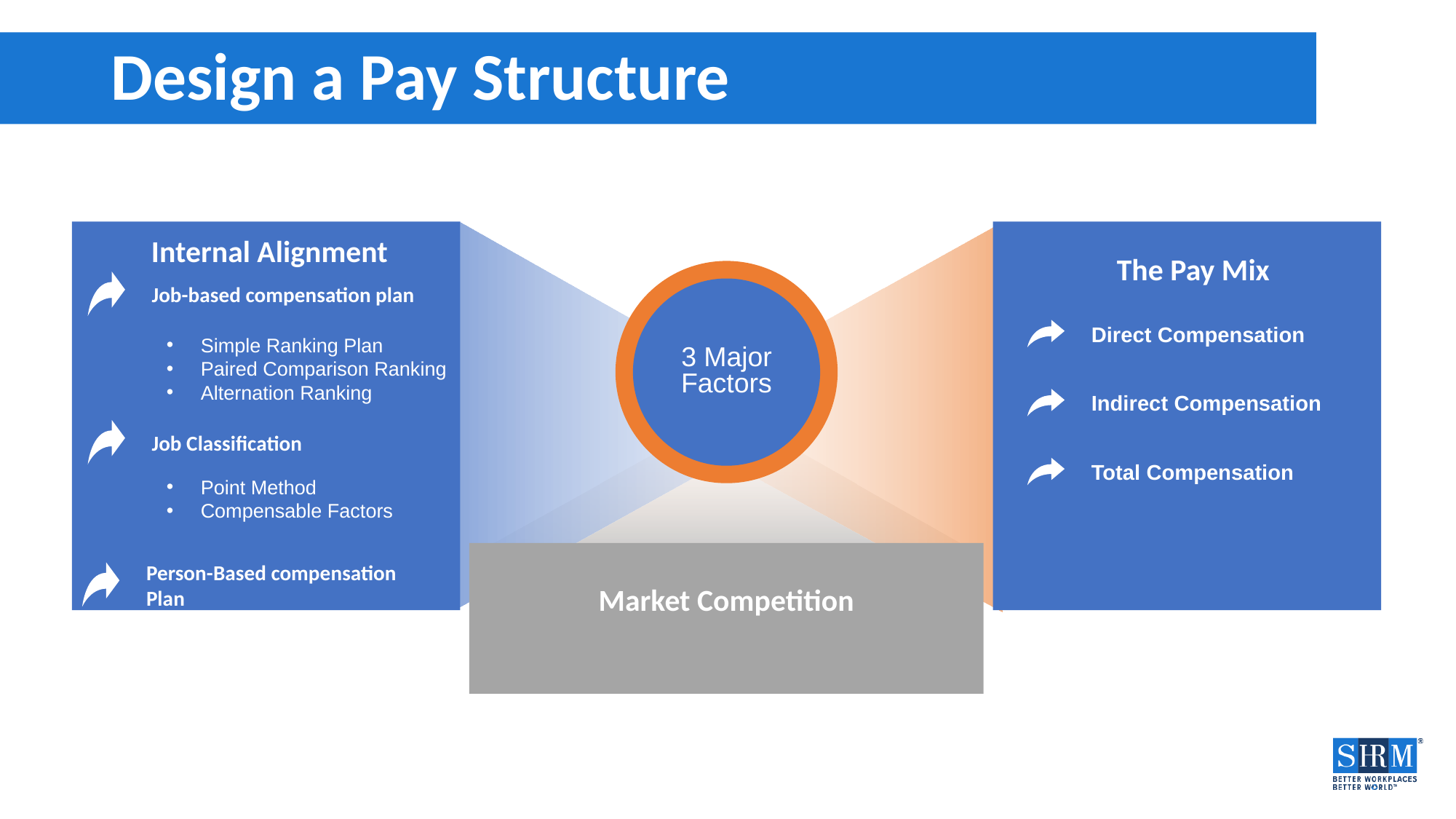

# Design a Pay Structure

Internal Alignment

The Pay Mix

Job-based compensation plan

Simple Ranking Plan
Paired Comparison Ranking
Alternation Ranking

Direct Compensation

Indirect Compensation

Total Compensation
3 Major Factors

Job Classification

Point Method
Compensable Factors

Person-Based compensation Plan

Market Competition